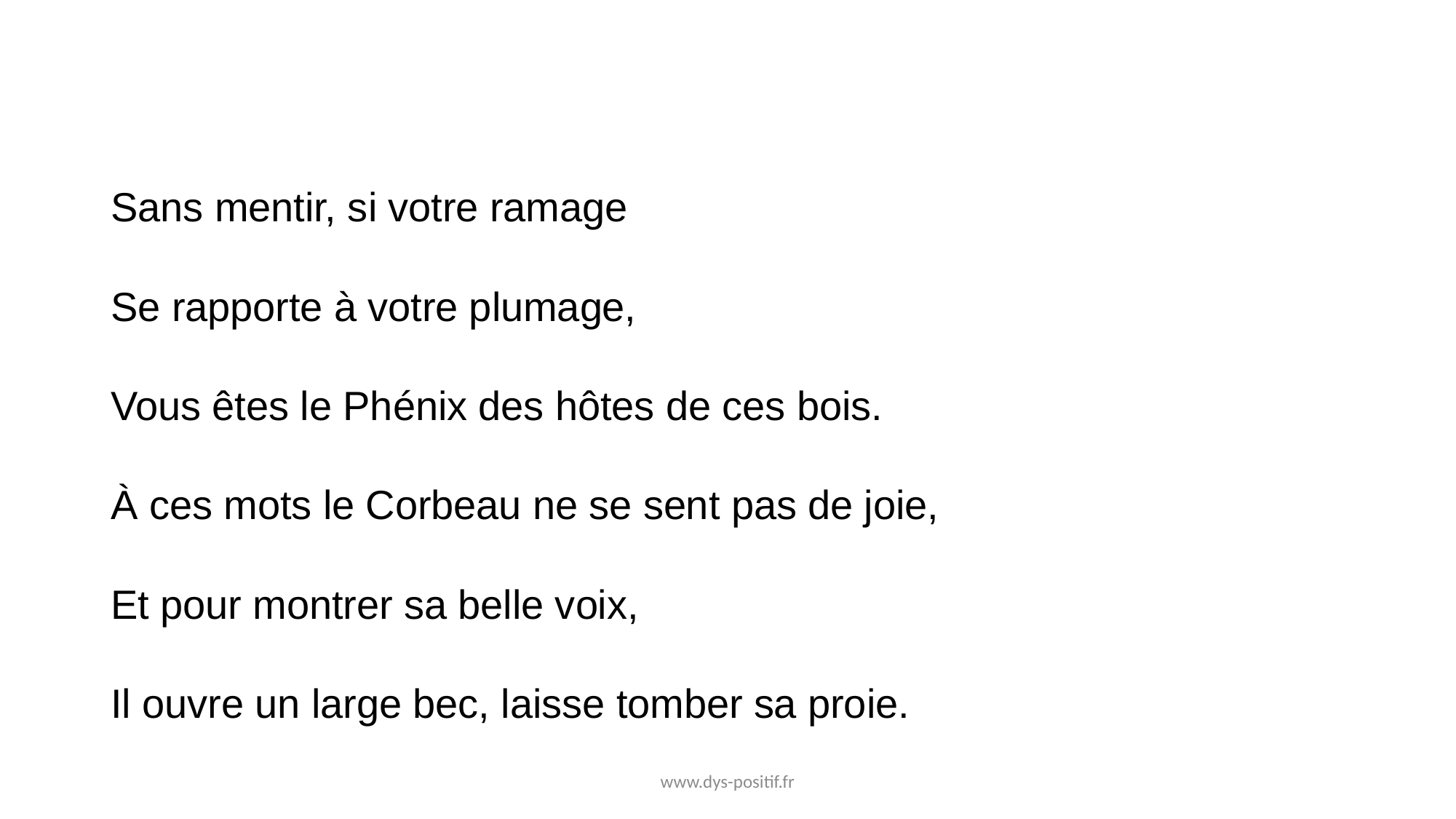

Sans mentir, si votre ramage
Se rapporte à votre plumage,
Vous êtes le Phénix des hôtes de ces bois.
À ces mots le Corbeau ne se sent pas de joie,
Et pour montrer sa belle voix,
Il ouvre un large bec, laisse tomber sa proie.

www.dys-positif.fr